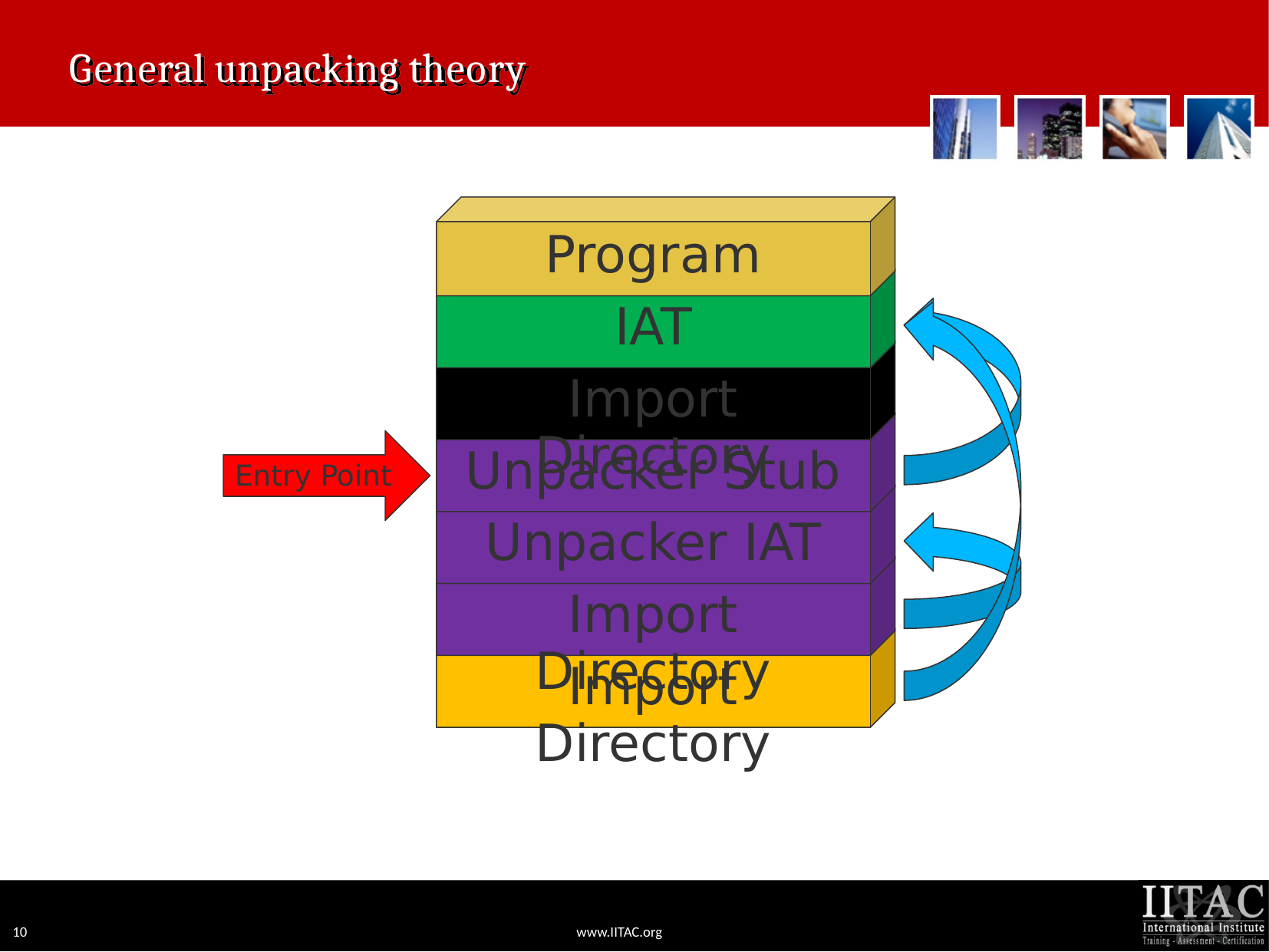

# General unpacking theory
Program

IAT

Import Directory
Unpacker Stub
Entry Point
Unpacker IAT

Import Directory
Import Directory

10
www.IITAC.org